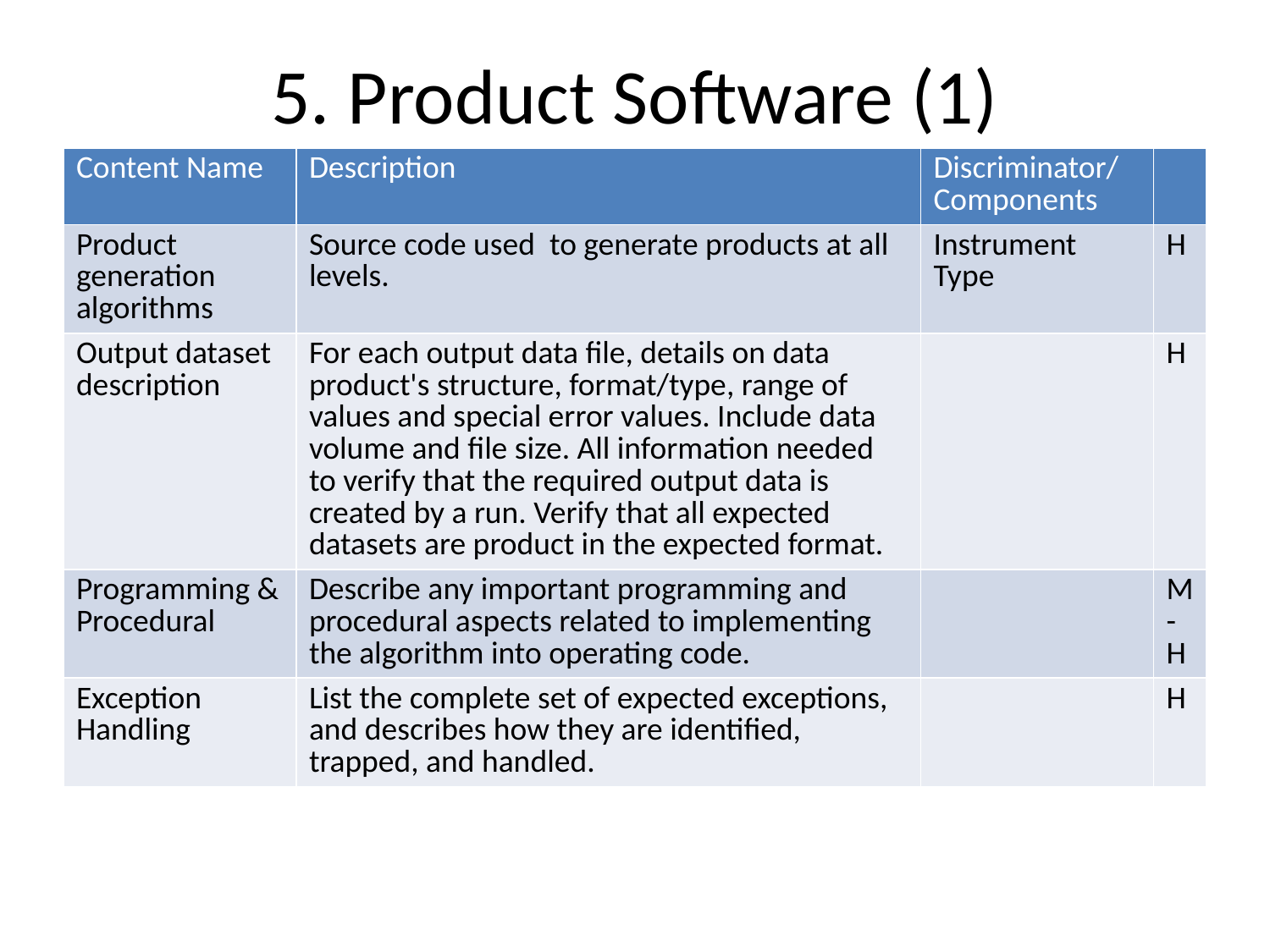

# 5. Product Software (1)
| Content Name | Description | Discriminator/ Components |  |
| --- | --- | --- | --- |
| Product generation algorithms | Source code used to generate products at all levels. | Instrument Type | H |
| Output dataset description | For each output data file, details on data product's structure, format/type, range of values and special error values. Include data volume and file size. All information needed to verify that the required output data is created by a run. Verify that all expected datasets are product in the expected format. |  | H |
| Programming & Procedural | Describe any important programming and procedural aspects related to implementing the algorithm into operating code. |  | M-H |
| Exception Handling | List the complete set of expected exceptions, and describes how they are identified, trapped, and handled. |  | H |